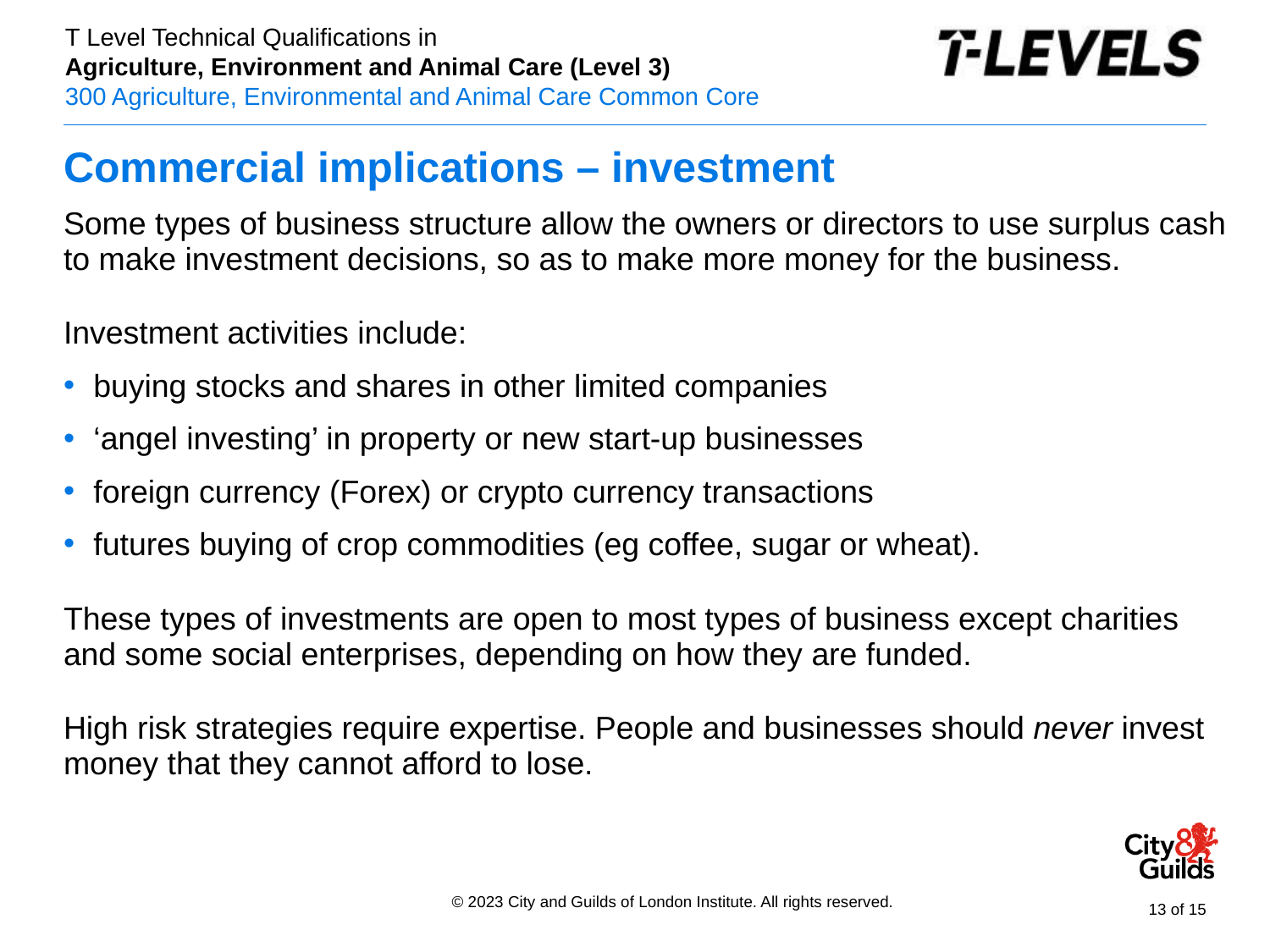

# Commercial implications – investment
Some types of business structure allow the owners or directors to use surplus cash to make investment decisions, so as to make more money for the business.
Investment activities include:
buying stocks and shares in other limited companies
‘angel investing’ in property or new start-up businesses
foreign currency (Forex) or crypto currency transactions
futures buying of crop commodities (eg coffee, sugar or wheat).
These types of investments are open to most types of business except charities and some social enterprises, depending on how they are funded.
High risk strategies require expertise. People and businesses should never invest money that they cannot afford to lose.